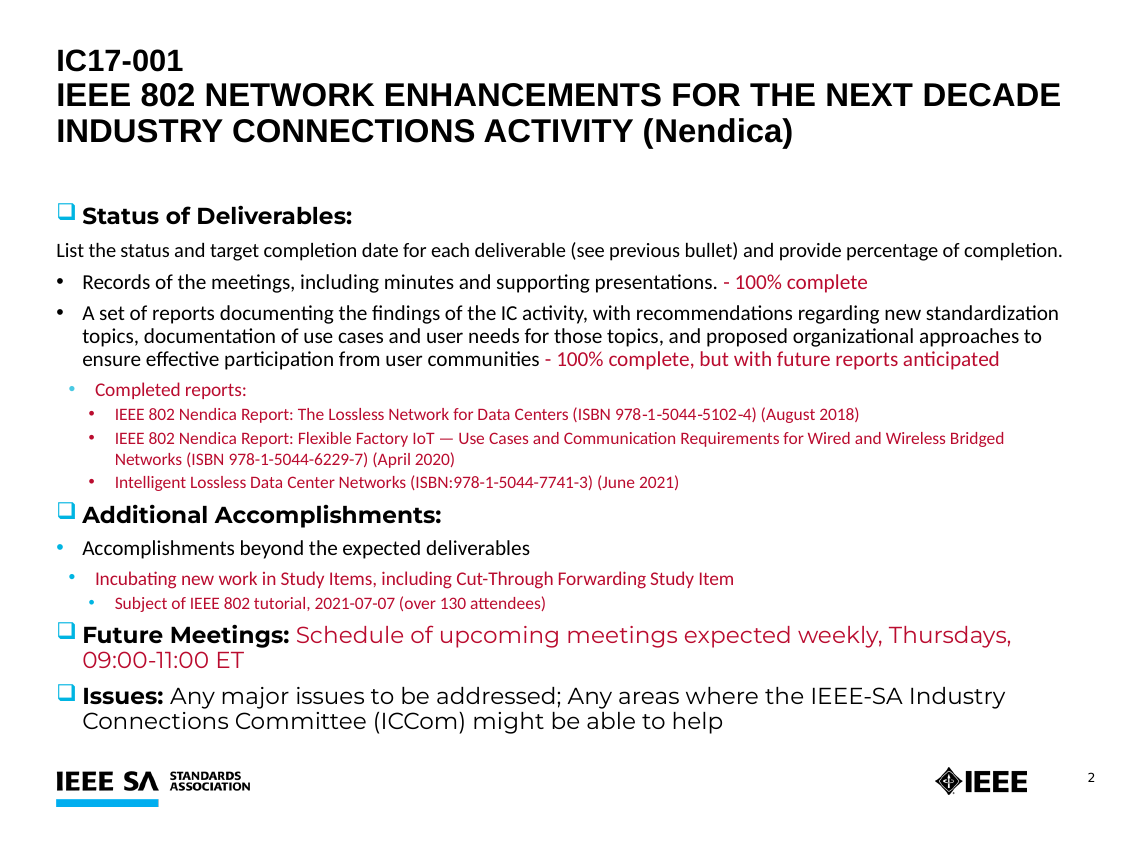

# IC17-001 IEEE 802 Network Enhancements for the Next Decade Industry connections Activity (Nendica)
Status of Deliverables:
List the status and target completion date for each deliverable (see previous bullet) and provide percentage of completion.
Records of the meetings, including minutes and supporting presentations. - 100% complete
A set of reports documenting the findings of the IC activity, with recommendations regarding new standardization topics, documentation of use cases and user needs for those topics, and proposed organizational approaches to ensure effective participation from user communities - 100% complete, but with future reports anticipated
Completed reports:
IEEE 802 Nendica Report: The Lossless Network for Data Centers (ISBN 978‐1‐5044‐5102‐4) (August 2018)
IEEE 802 Nendica Report: Flexible Factory IoT — Use Cases and Communication Requirements for Wired and Wireless Bridged Networks (ISBN 978-1-5044-6229-7) (April 2020)
Intelligent Lossless Data Center Networks (ISBN:978-1-5044-7741-3) (June 2021)
Additional Accomplishments:
Accomplishments beyond the expected deliverables
Incubating new work in Study Items, including Cut-Through Forwarding Study Item
Subject of IEEE 802 tutorial, 2021-07-07 (over 130 attendees)
Future Meetings: Schedule of upcoming meetings expected weekly, Thursdays, 09:00-11:00 ET
Issues: Any major issues to be addressed; Any areas where the IEEE-SA Industry Connections Committee (ICCom) might be able to help

2